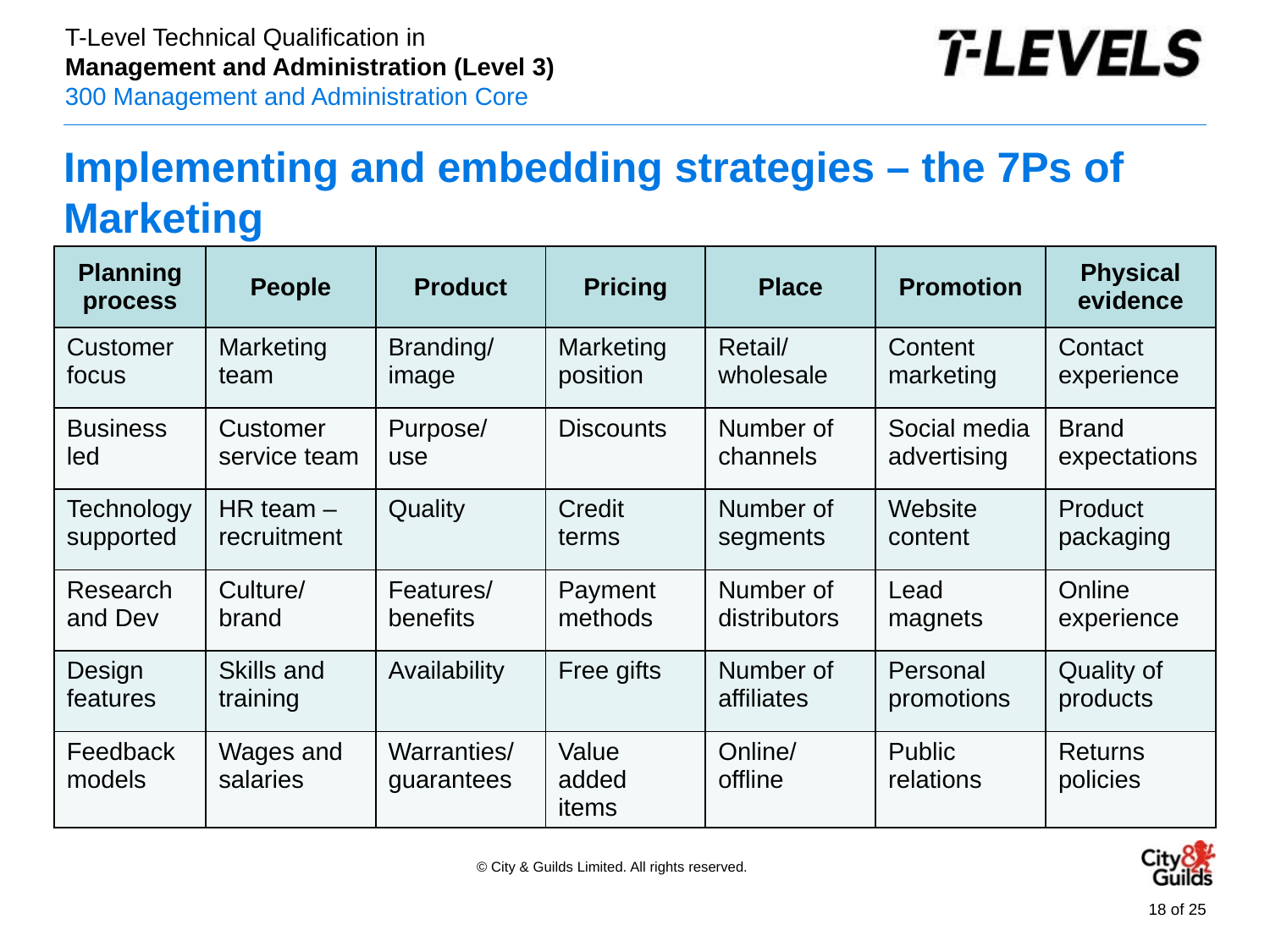

# Implementing and embedding strategies – the 7Ps of Marketing
| Planning process | People | Product | Pricing | Place | Promotion | Physical evidence |
| --- | --- | --- | --- | --- | --- | --- |
| Customer focus | Marketing team | Branding/ image | Marketing position | Retail/ wholesale | Content marketing | Contact experience |
| Business led | Customer service team | Purpose/ use | Discounts | Number of channels | Social media advertising | Brand expectations |
| Technology supported | HR team –recruitment | Quality | Credit terms | Number of segments | Website content | Product packaging |
| Research and Dev | Culture/ brand | Features/ benefits | Payment methods | Number of distributors | Lead magnets | Online experience |
| Design features | Skills and training | Availability | Free gifts | Number of affiliates | Personal promotions | Quality of products |
| Feedback models | Wages and salaries | Warranties/ guarantees | Value added items | Online/ offline | Public relations | Returns policies |